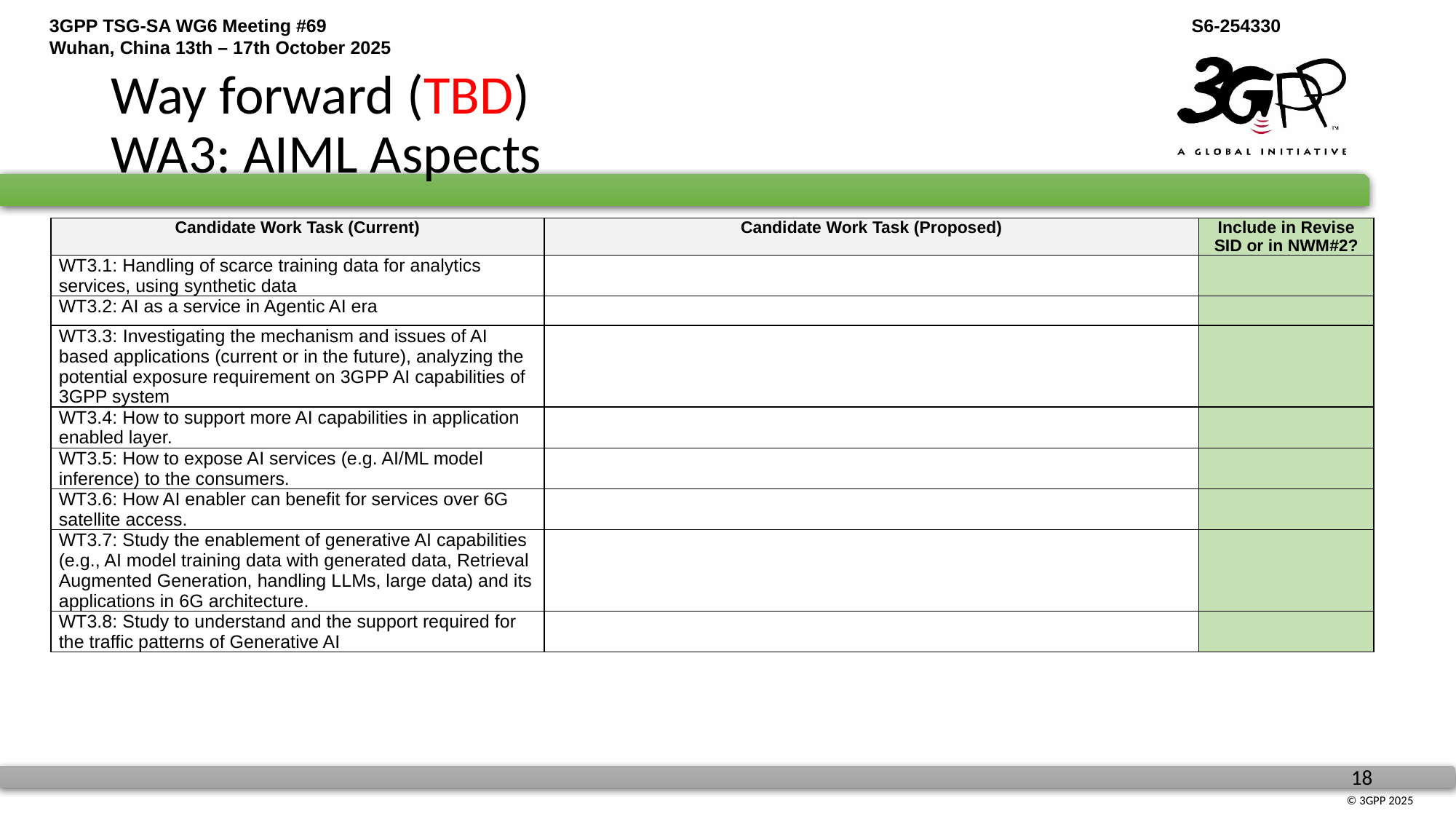

# Way forward (TBD) WA3: AIML Aspects
| Candidate Work Task (Current) | Candidate Work Task (Proposed) | Include in Revise SID or in NWM#2? |
| --- | --- | --- |
| WT3.1: Handling of scarce training data for analytics services, using synthetic data |  |  |
| WT3.2: AI as a service in Agentic AI era |  |  |
| WT3.3: Investigating the mechanism and issues of AI based applications (current or in the future), analyzing the potential exposure requirement on 3GPP AI capabilities of 3GPP system |  |  |
| WT3.4: How to support more AI capabilities in application enabled layer. |  |  |
| WT3.5: How to expose AI services (e.g. AI/ML model inference) to the consumers. |  |  |
| WT3.6: How AI enabler can benefit for services over 6G satellite access. |  |  |
| WT3.7: Study the enablement of generative AI capabilities (e.g., AI model training data with generated data, Retrieval Augmented Generation, handling LLMs, large data) and its applications in 6G architecture. |  |  |
| WT3.8: Study to understand and the support required for the traffic patterns of Generative AI |  |  |